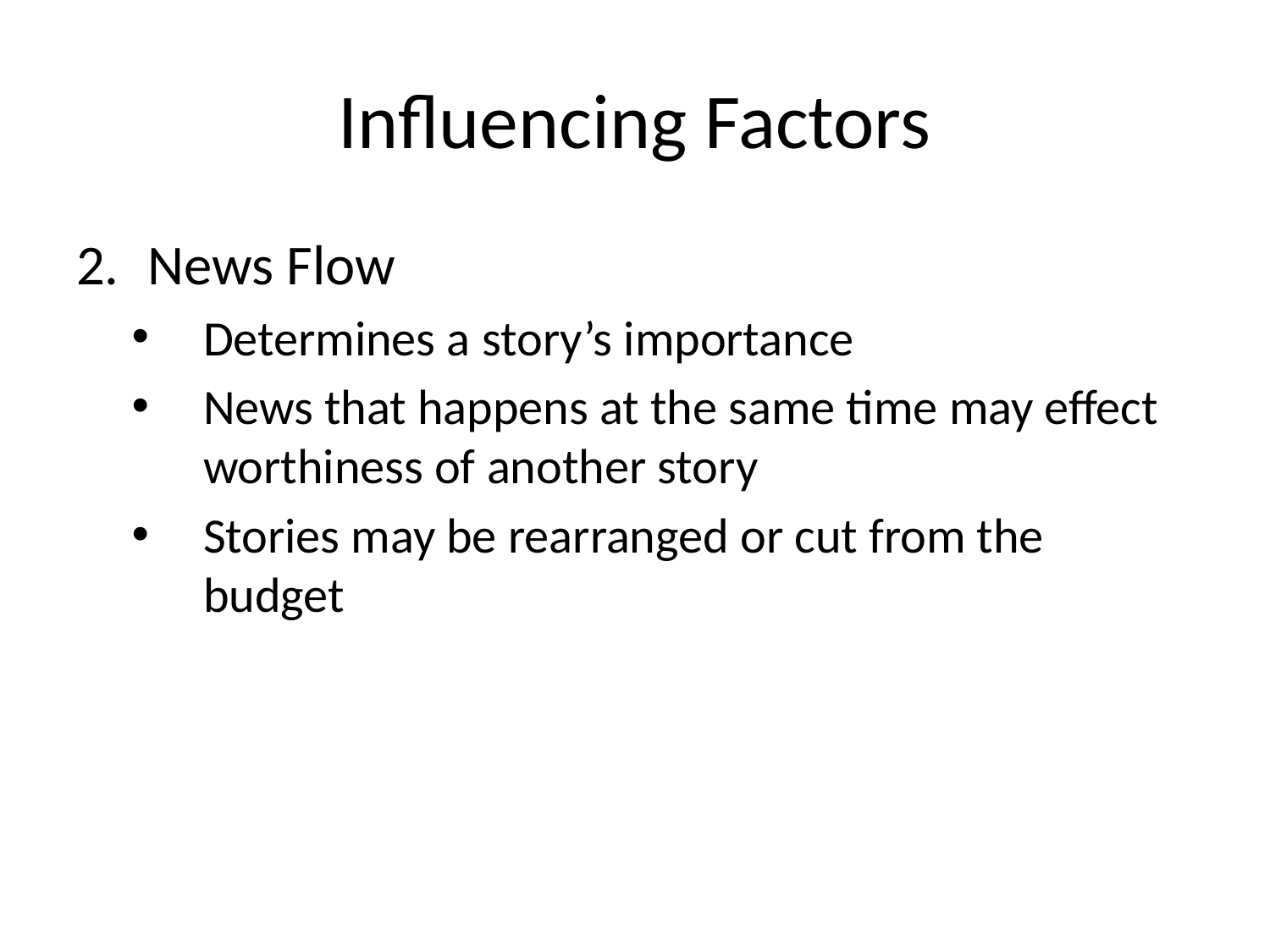

# Influencing Factors
News Flow
Determines a story’s importance
News that happens at the same time may effect worthiness of another story
Stories may be rearranged or cut from the budget